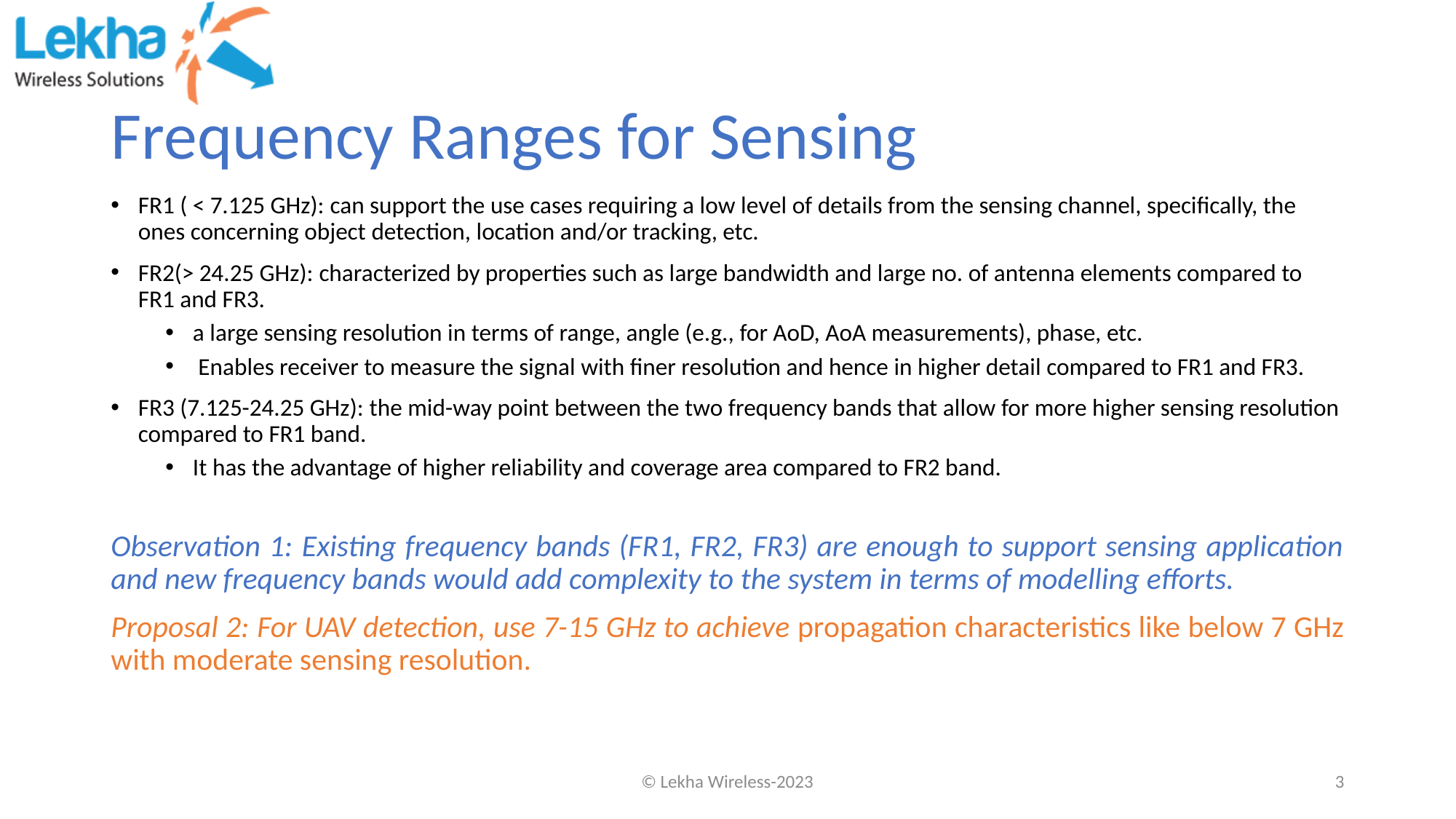

# Frequency Ranges for Sensing
FR1 ( < 7.125 GHz): can support the use cases requiring a low level of details from the sensing channel, specifically, the ones concerning object detection, location and/or tracking, etc.
FR2(> 24.25 GHz): characterized by properties such as large bandwidth and large no. of antenna elements compared to FR1 and FR3.
a large sensing resolution in terms of range, angle (e.g., for AoD, AoA measurements), phase, etc.
 Enables receiver to measure the signal with finer resolution and hence in higher detail compared to FR1 and FR3.
FR3 (7.125-24.25 GHz): the mid-way point between the two frequency bands that allow for more higher sensing resolution compared to FR1 band.
It has the advantage of higher reliability and coverage area compared to FR2 band.

Observation 1: Existing frequency bands (FR1, FR2, FR3) are enough to support sensing application and new frequency bands would add complexity to the system in terms of modelling efforts.
Proposal 2: For UAV detection, use 7-15 GHz to achieve propagation characteristics like below 7 GHz with moderate sensing resolution.
© Lekha Wireless-2023
3